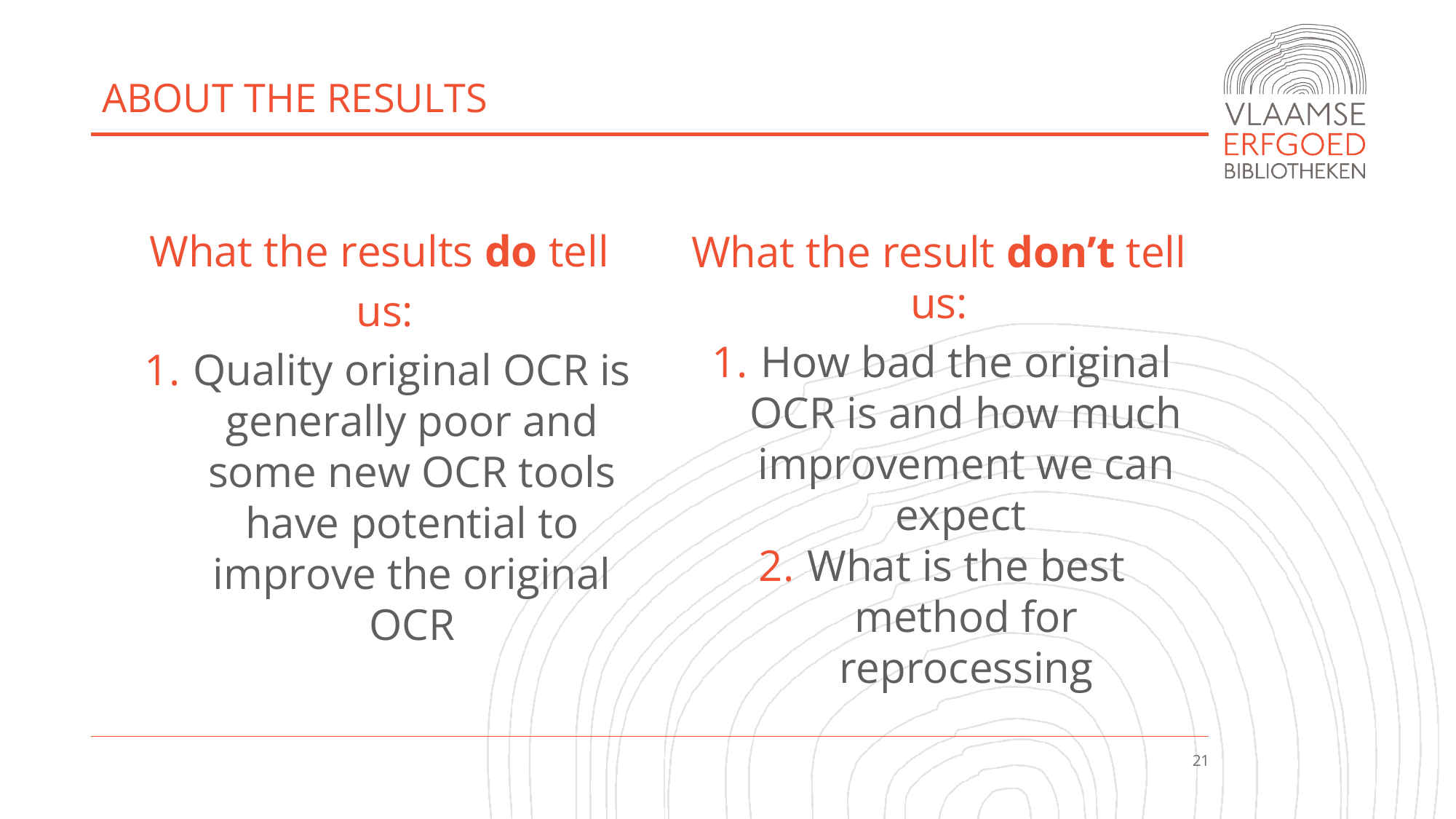

# ABOUT THE RESULTS
What the results do tell
us:
Quality original OCR is generally poor and some new OCR tools have potential to improve the original OCR

What the result don’t tell us:
How bad the original OCR is and how much improvement we can expect
What is the best method for reprocessing
21